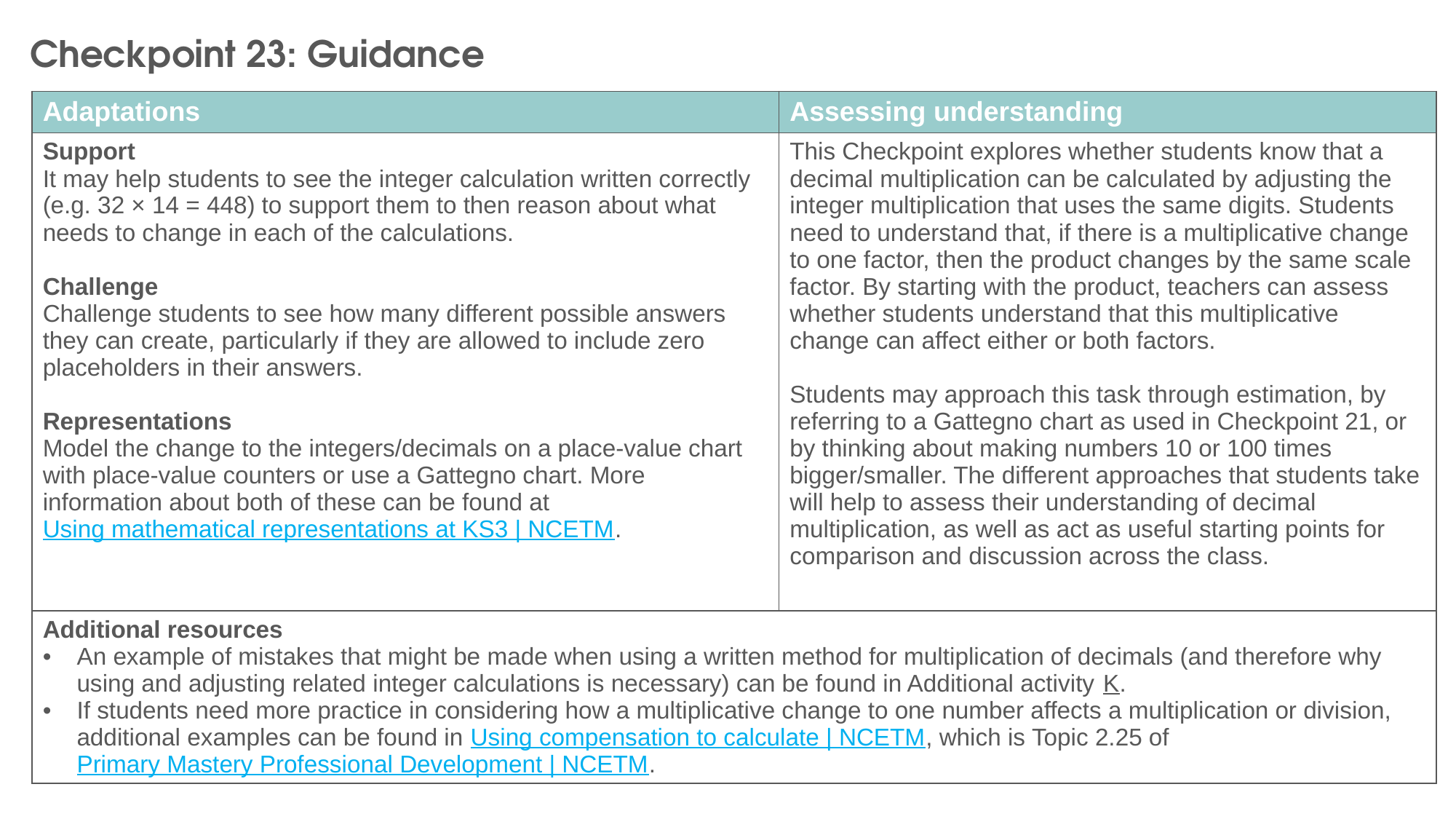

Checkpoint 23: Guidance
| Adaptations | Assessing understanding |
| --- | --- |
| Support It may help students to see the integer calculation written correctly (e.g. 32 × 14 = 448) to support them to then reason about what needs to change in each of the calculations. Challenge Challenge students to see how many different possible answers they can create, particularly if they are allowed to include zero placeholders in their answers. Representations Model the change to the integers/decimals on a place-value chart with place-value counters or use a Gattegno chart. More information about both of these can be found at Using mathematical representations at KS3 | NCETM. | This Checkpoint explores whether students know that a decimal multiplication can be calculated by adjusting the integer multiplication that uses the same digits. Students need to understand that, if there is a multiplicative change to one factor, then the product changes by the same scale factor. By starting with the product, teachers can assess whether students understand that this multiplicative change can affect either or both factors. Students may approach this task through estimation, by referring to a Gattegno chart as used in Checkpoint 21, or by thinking about making numbers 10 or 100 times bigger/smaller. The different approaches that students take will help to assess their understanding of decimal multiplication, as well as act as useful starting points for comparison and discussion across the class. |
| Additional resources An example of mistakes that might be made when using a written method for multiplication of decimals (and therefore why using and adjusting related integer calculations is necessary) can be found in Additional activity K. If students need more practice in considering how a multiplicative change to one number affects a multiplication or division, additional examples can be found in Using compensation to calculate | NCETM, which is Topic 2.25 of Primary Mastery Professional Development | NCETM. |  |